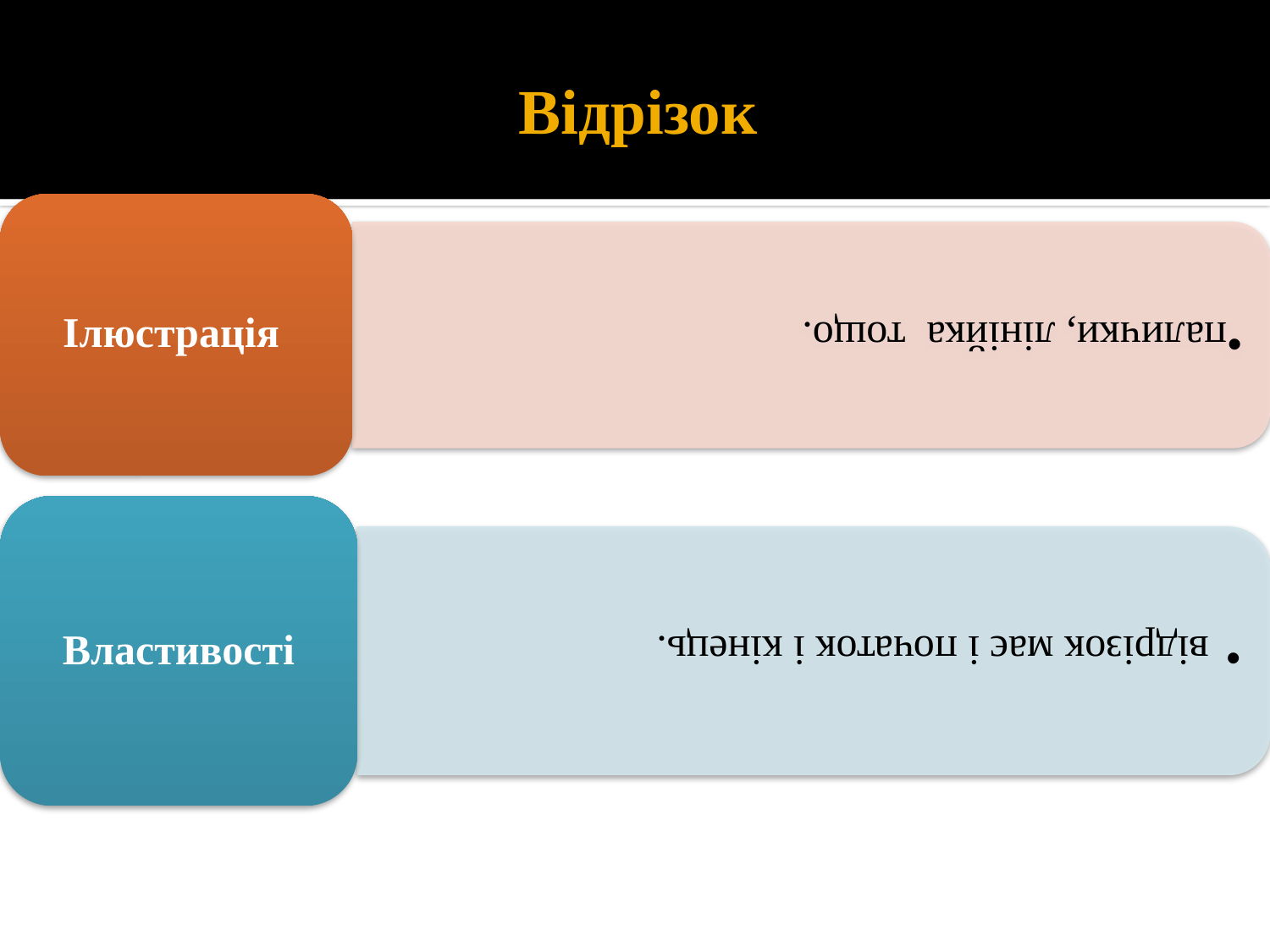

# Відрізок
палички, лінійка  тощо.
Ілюстрація
відрізок має і початок і кінець.
Властивості